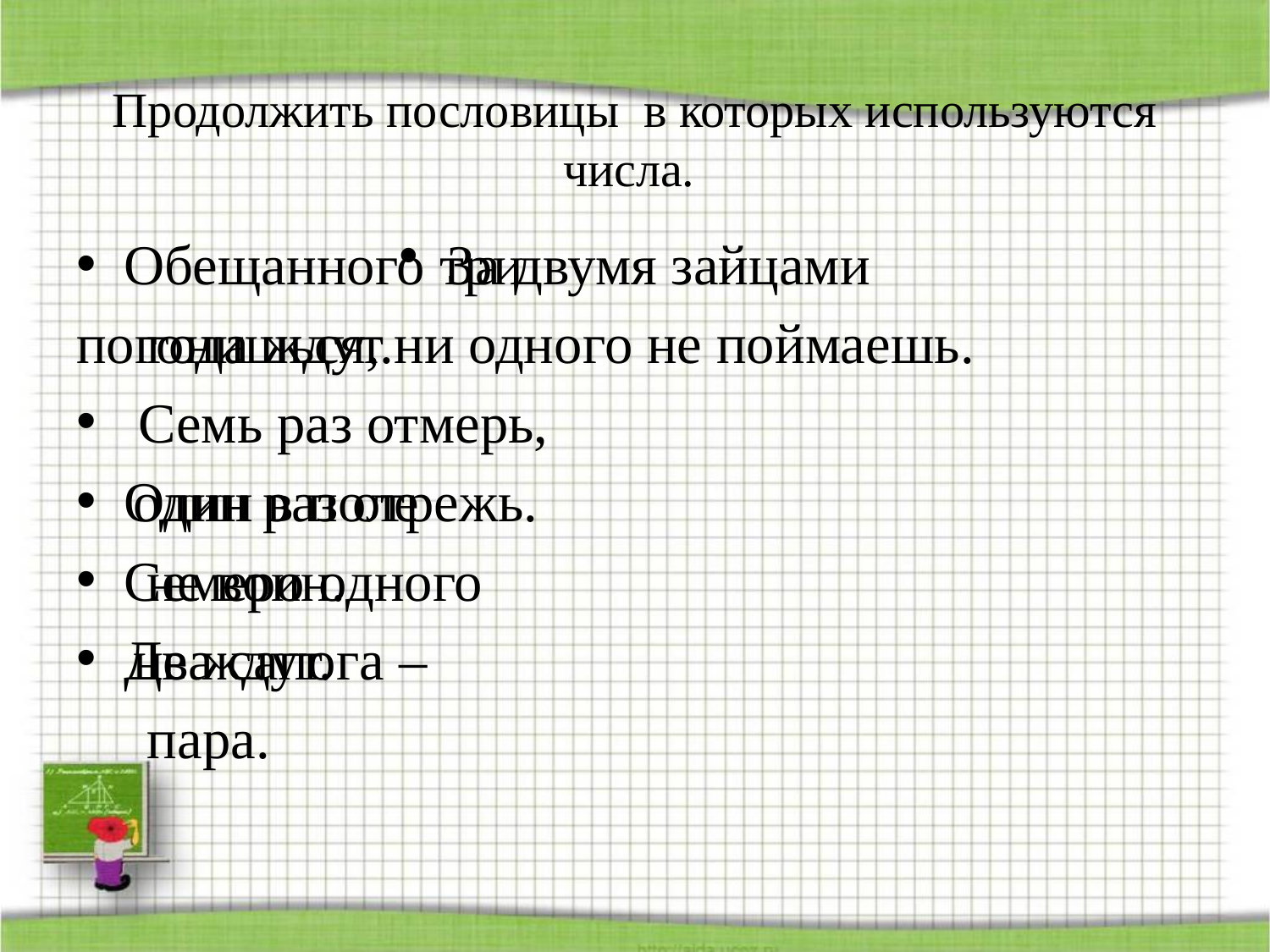

# Продолжить пословицы  в которых используются числа.
Обещанного три
     года ждут.

Один в поле
     не воин.
Два сапога –
     пара.
За двумя зайцами
погонишься, ни одного не поймаешь.
 Семь раз отмерь,
    один раз отрежь.
Семеро одного
    не ждут.